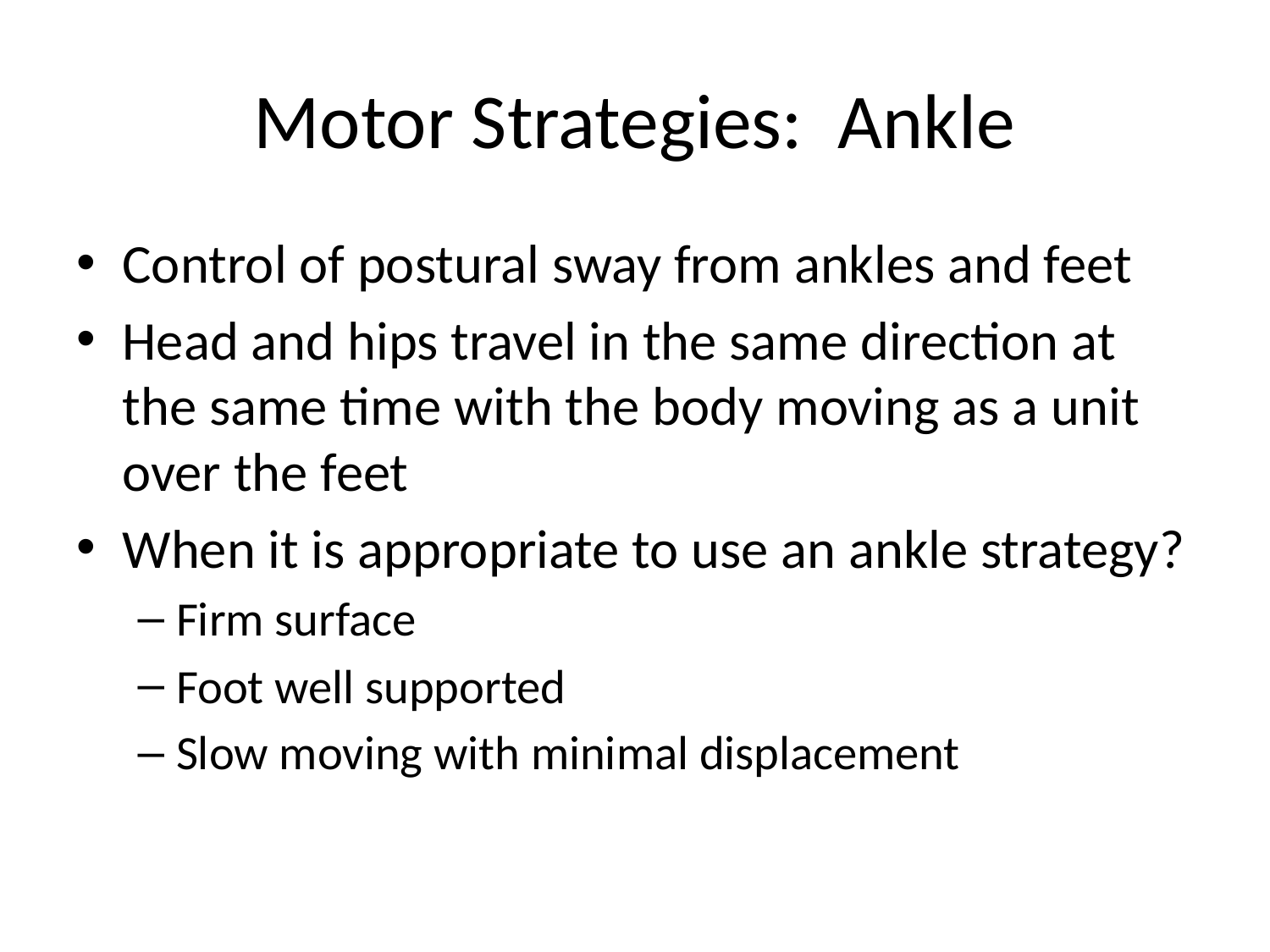

# Motor Strategies:  Ankle
Control of postural sway from ankles and feet
Head and hips travel in the same direction at the same time with the body moving as a unit over the feet
When it is appropriate to use an ankle strategy?
Firm surface
Foot well supported
Slow moving with minimal displacement